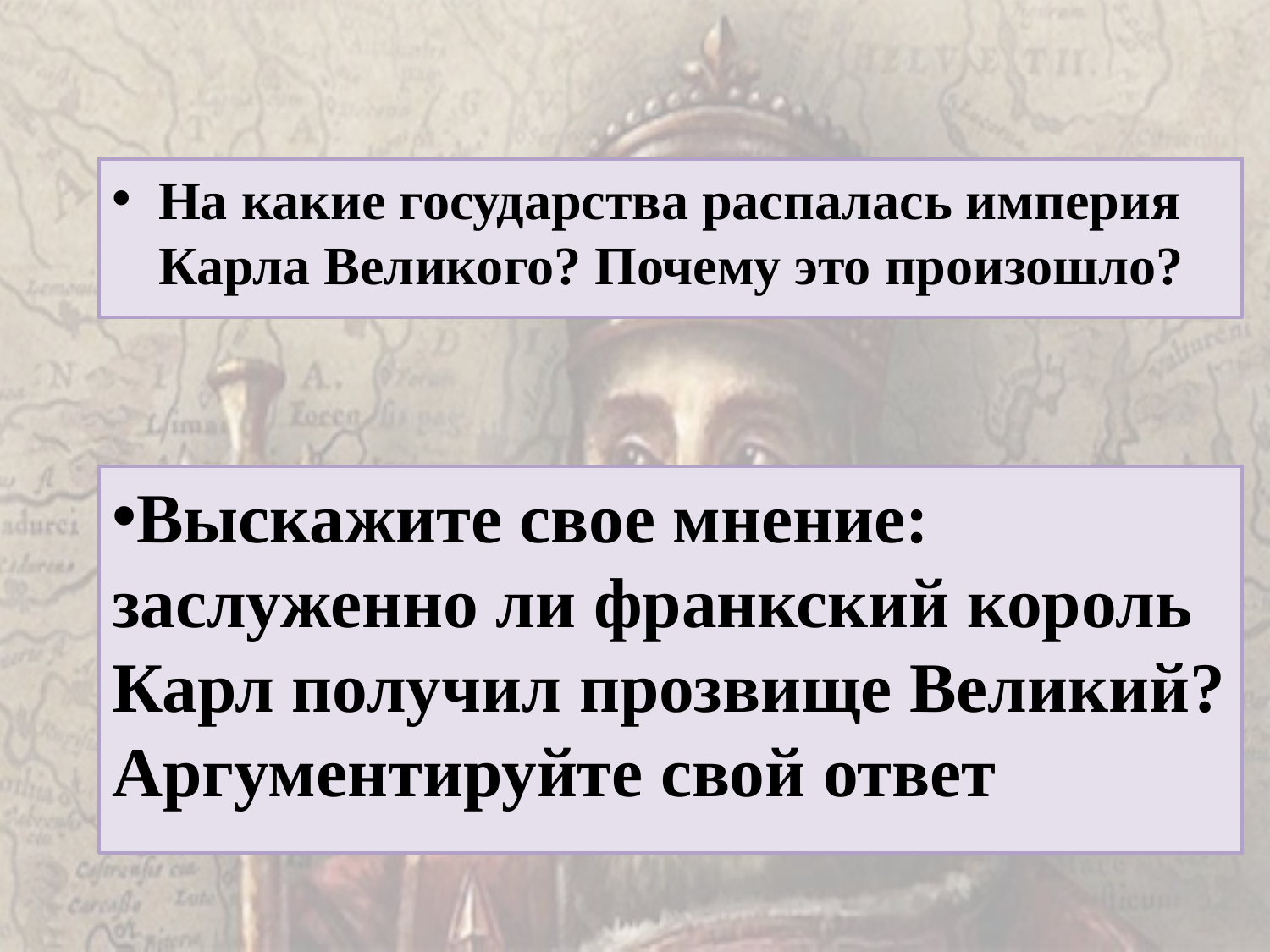

На какие государства распалась империя Карла Великого? Почему это произошло?
Выскажите свое мнение: заслуженно ли франкский король Карл получил прозвище Великий? Аргументируйте свой ответ